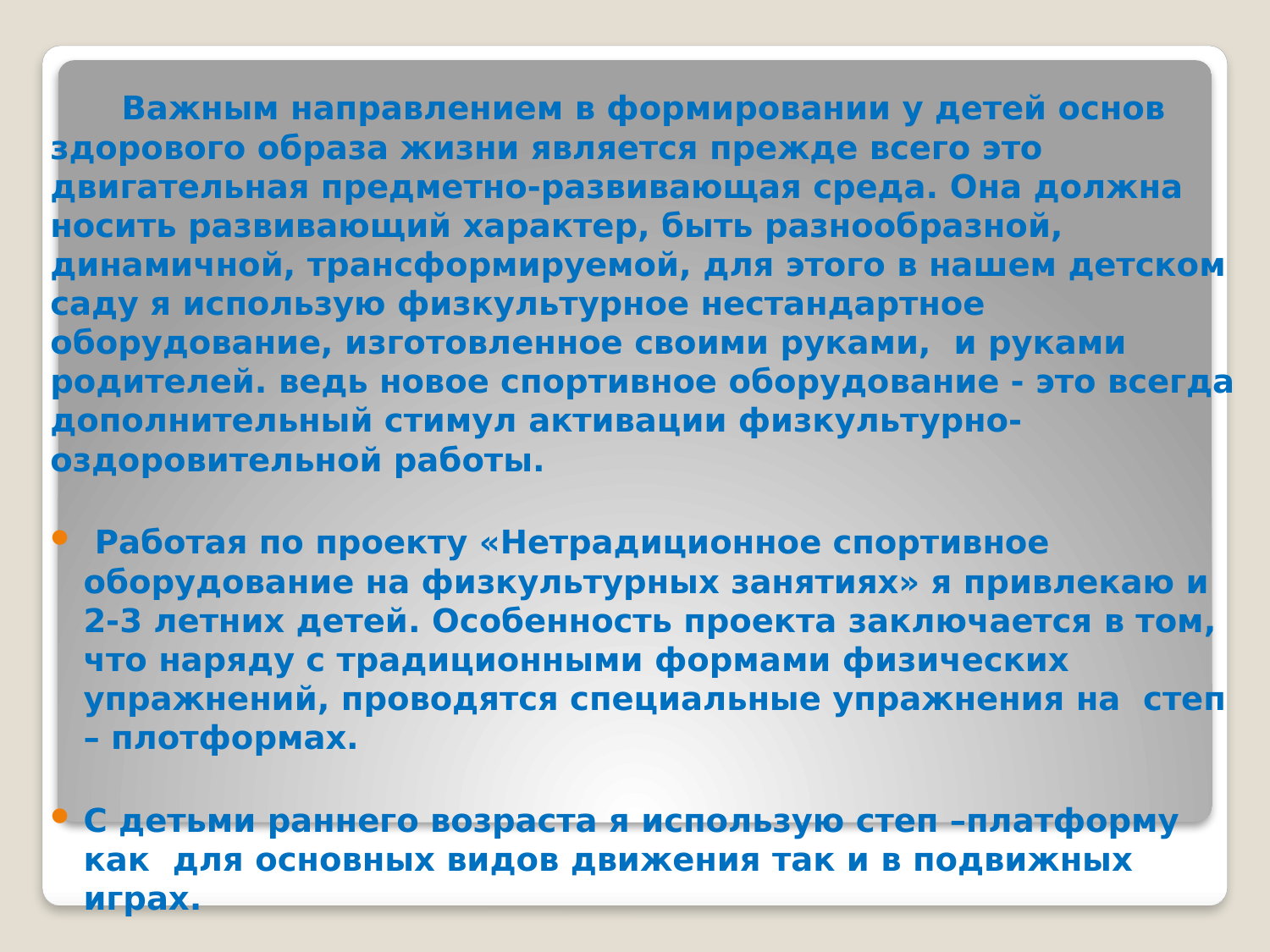

Важным направлением в формировании у детей основ здорового образа жизни является прежде всего это двигательная предметно-развивающая среда. Она должна носить развивающий характер, быть разнообразной, динамичной, трансформируемой, для этого в нашем детском саду я использую физкультурное нестандартное оборудование, изготовленное своими руками,  и руками родителей. ведь новое спортивное оборудование - это всегда дополнительный стимул активации физкультурно-оздоровительной работы.

 Работая по проекту «Нетрадиционное спортивное оборудование на физкультурных занятиях» я привлекаю и 2-3 летних детей. Особенность проекта заключается в том, что наряду с традиционными формами физических упражнений, проводятся специальные упражнения на  степ – плотформах.

С детьми раннего возраста я использую степ –платформу как  для основных видов движения так и в подвижных играх.